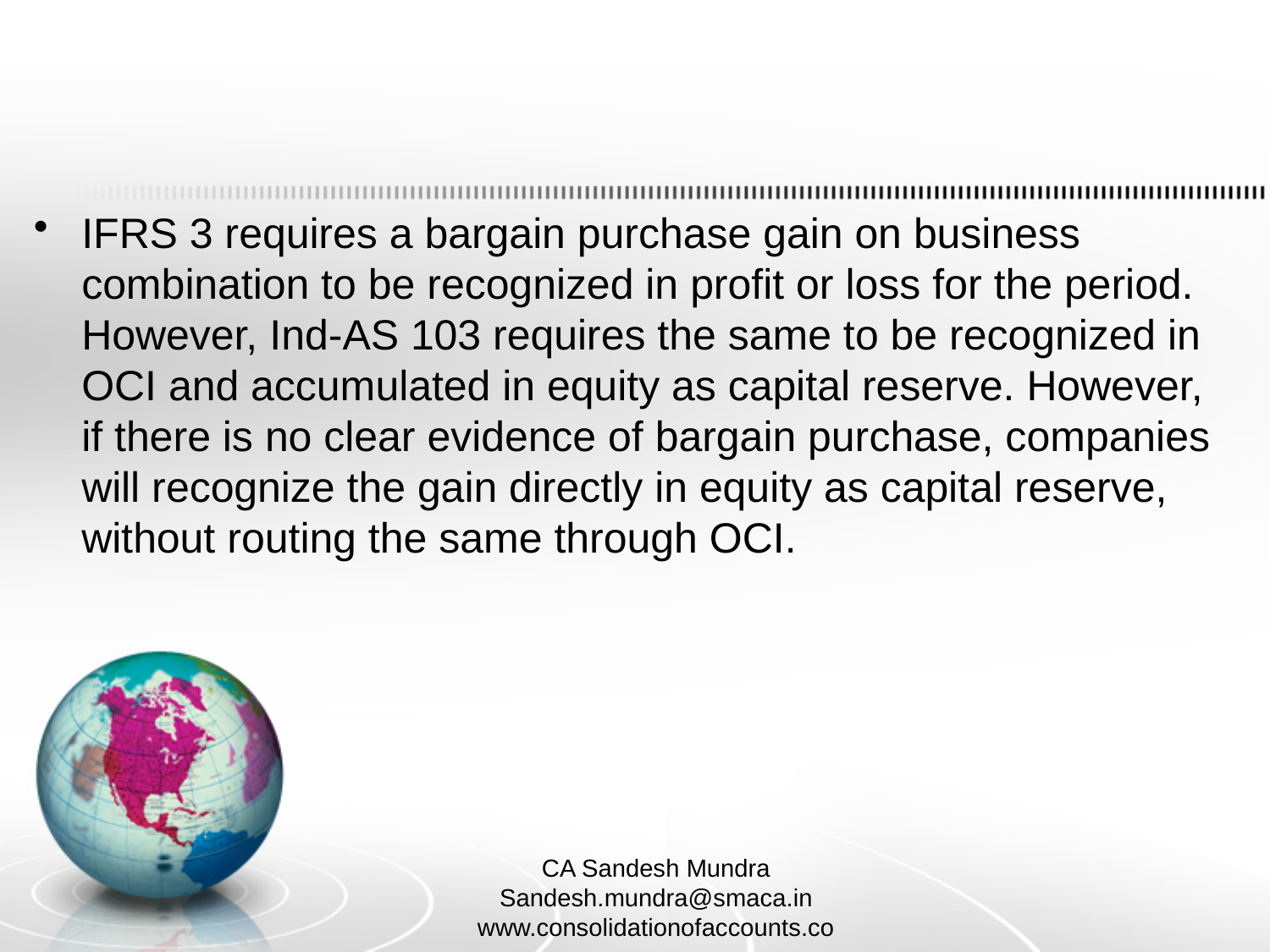

#
IFRS 3 requires a bargain purchase gain on business  combination to be recognized in profit or loss for the period. However, Ind-AS 103 requires the same to be recognized in OCI and accumulated in equity as capital reserve. However, if there is no clear evidence of bargain purchase, companies will recognize the gain directly in equity as capital reserve, without routing the same through OCI.